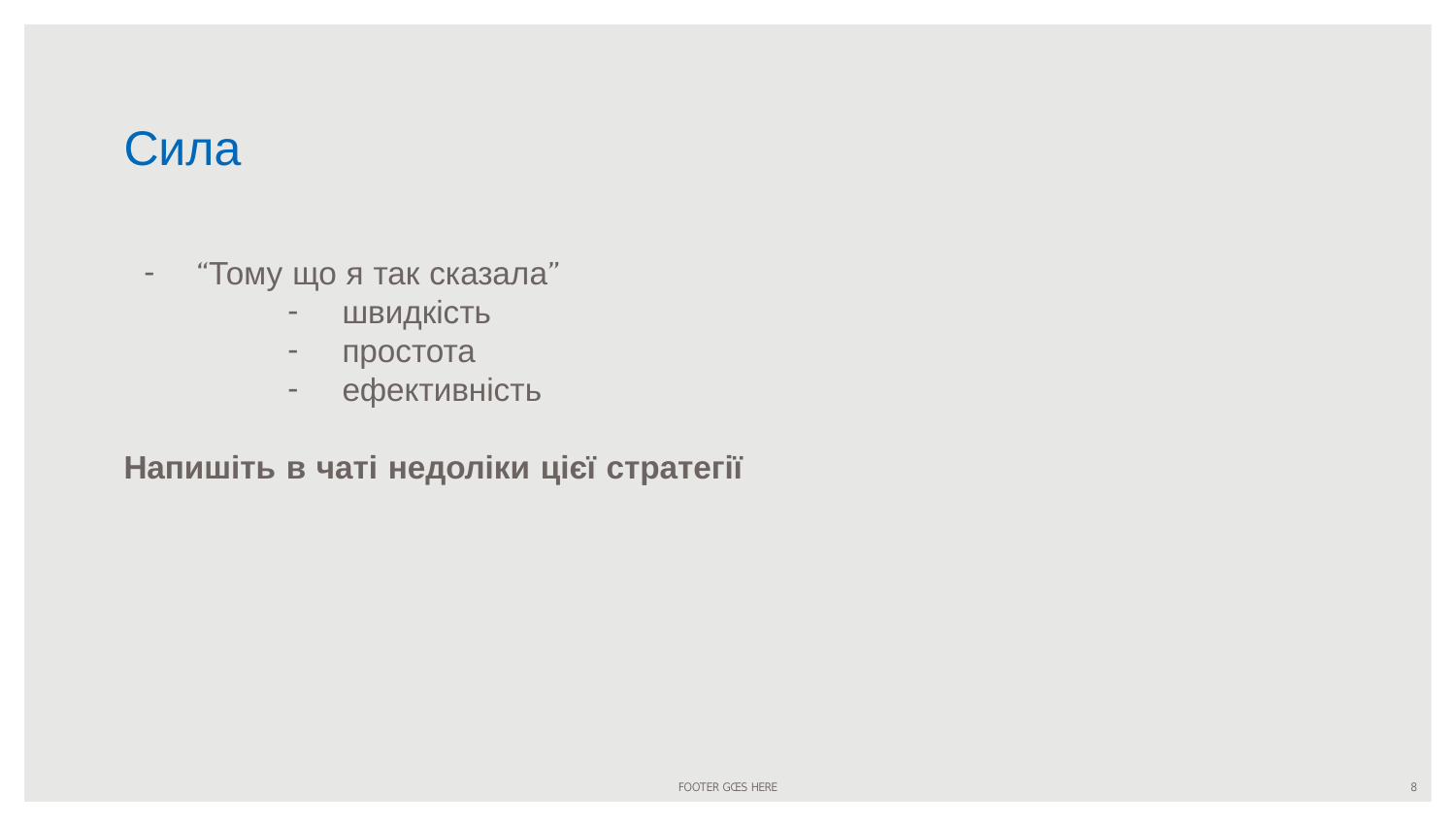

# Сила

“Тому що я так сказала”
швидкість
простота
ефективність

Напишіть в чаті недоліки цієї стратегії

FOOTER GOES HERE
8